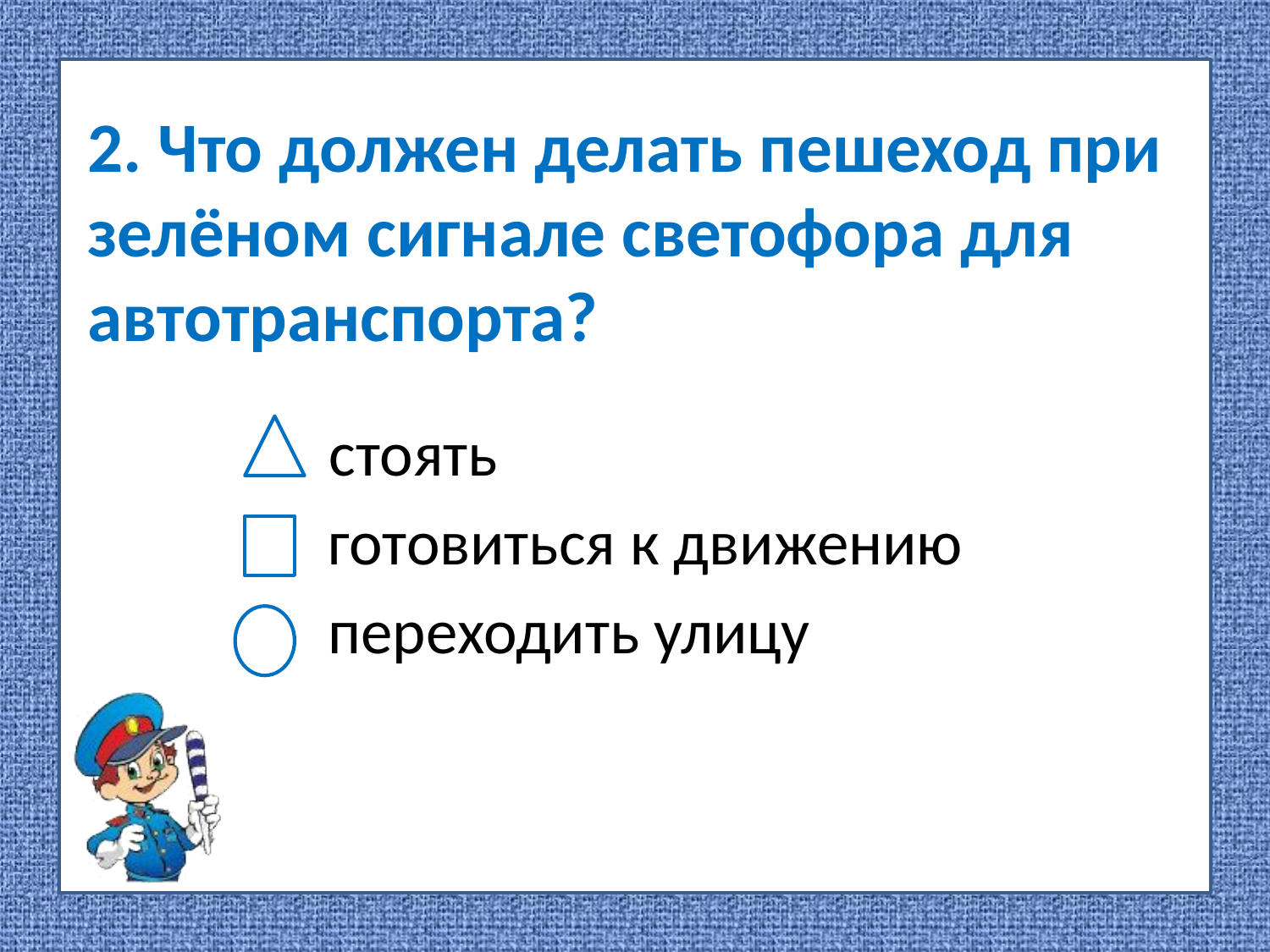

# 2. Что должен делать пешеход при зелёном сигнале светофора для автотранспорта?
        стоять
       готовиться к движению
       переходить улицу